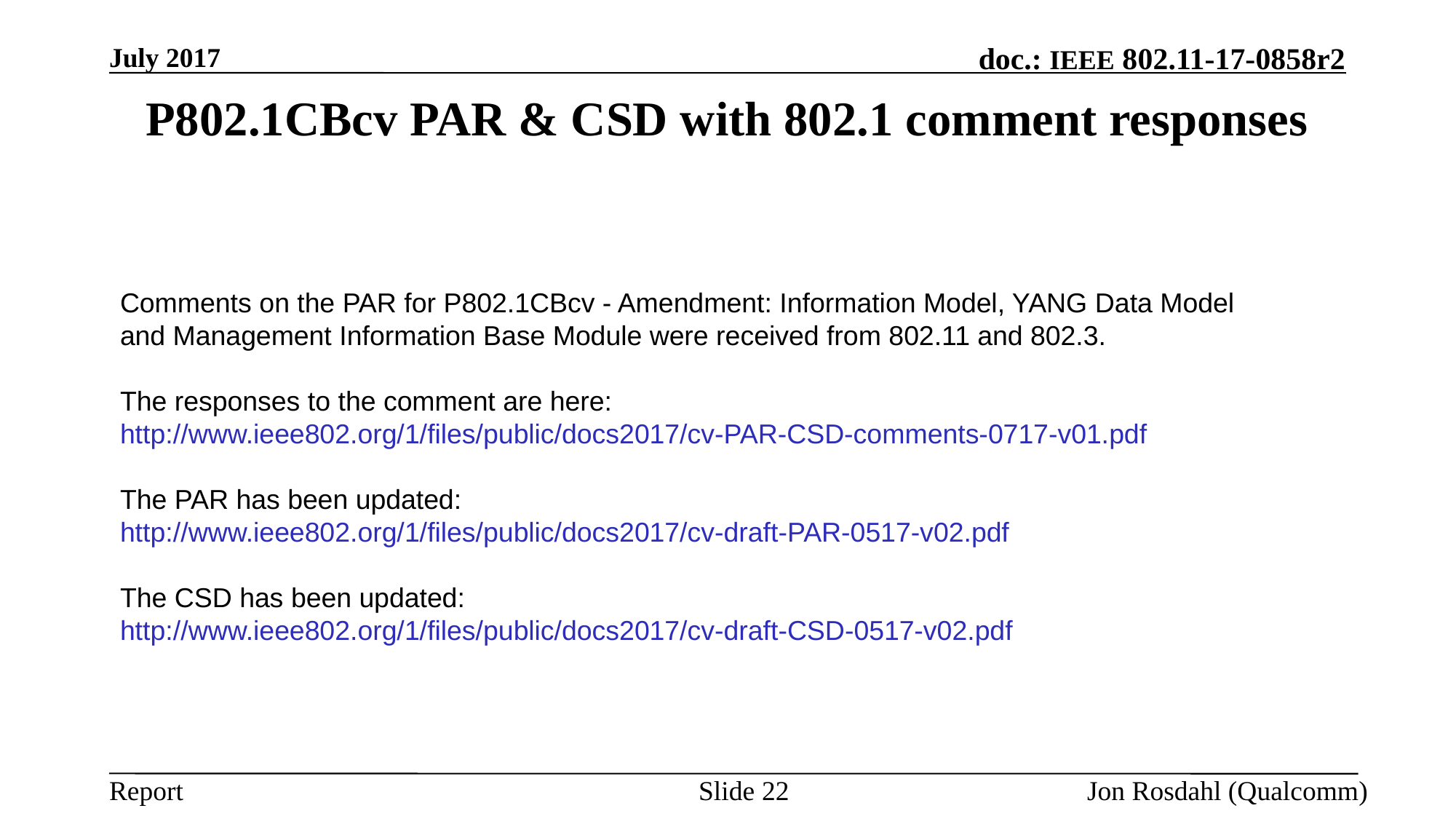

July 2017
# P802.1CBcv PAR & CSD with 802.1 comment responses
Comments on the PAR for P802.1CBcv - Amendment: Information Model, YANG Data Model
and Management Information Base Module were received from 802.11 and 802.3.

The responses to the comment are here:
http://www.ieee802.org/1/files/public/docs2017/cv-PAR-CSD-comments-0717-v01.pdf

The PAR has been updated:
http://www.ieee802.org/1/files/public/docs2017/cv-draft-PAR-0517-v02.pdf

The CSD has been updated:
http://www.ieee802.org/1/files/public/docs2017/cv-draft-CSD-0517-v02.pdf

Slide 22
Jon Rosdahl (Qualcomm)